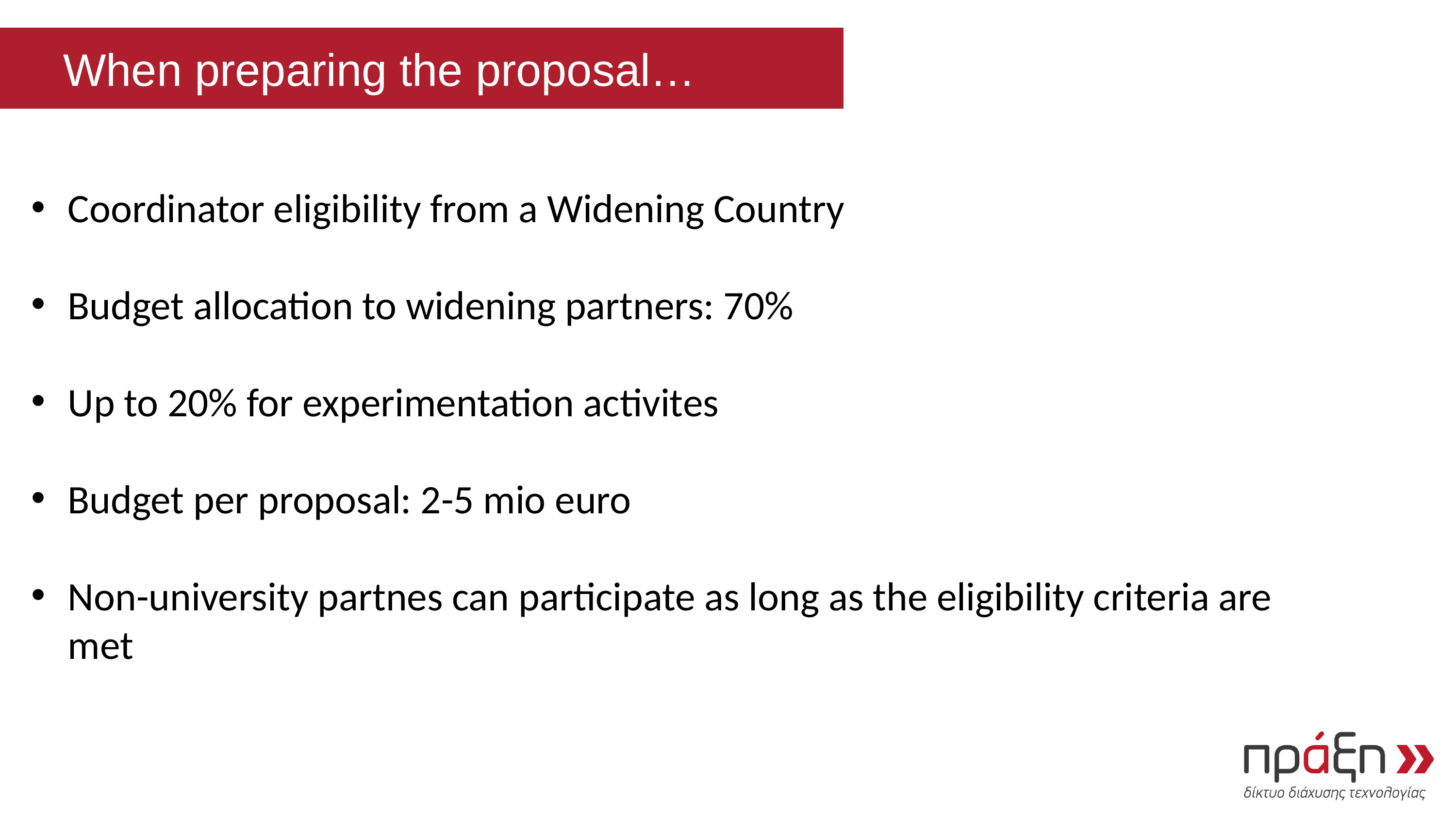

When preparing the proposal…
Coordinator eligibility from a Widening Country

Budget allocation to widening partners: 70%

Up to 20% for experimentation activites

Budget per proposal: 2-5 mio euro

Non-university partnes can participate as long as the eligibility criteria are met